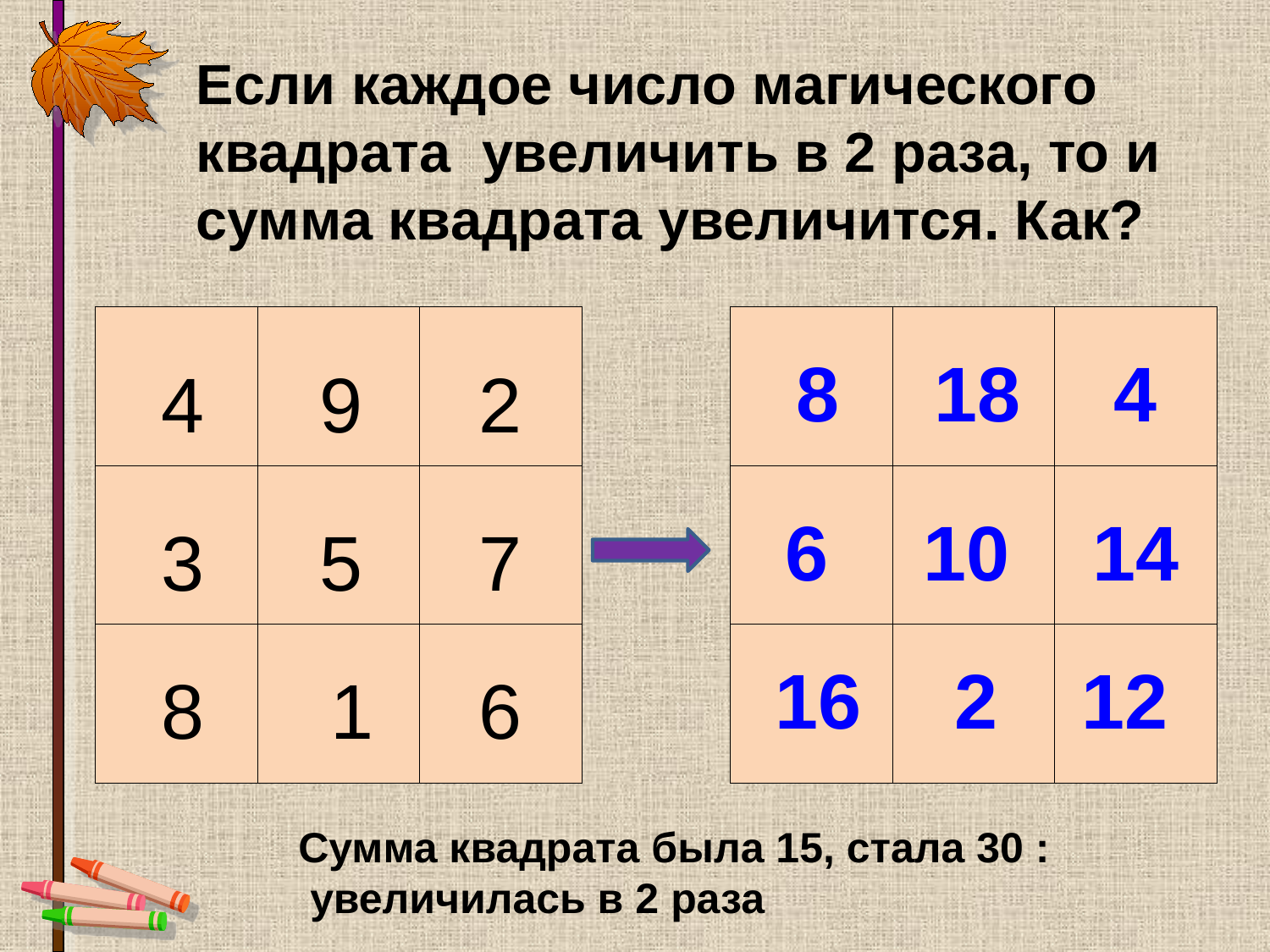

Если каждое число магического
квадрата  увеличить в 2 раза, то и
сумма квадрата увеличится. Как?
|  |  |  |
| --- | --- | --- |
|  |  |  |
|  |  |  |
|  |  |  |
| --- | --- | --- |
|  |  |  |
|  |  |  |
8
18
4
4
9
2
6
10
14
3
5
7

16
2
12
8
1
6
Сумма квадрата была 15, стала 30 :
 увеличилась в 2 раза